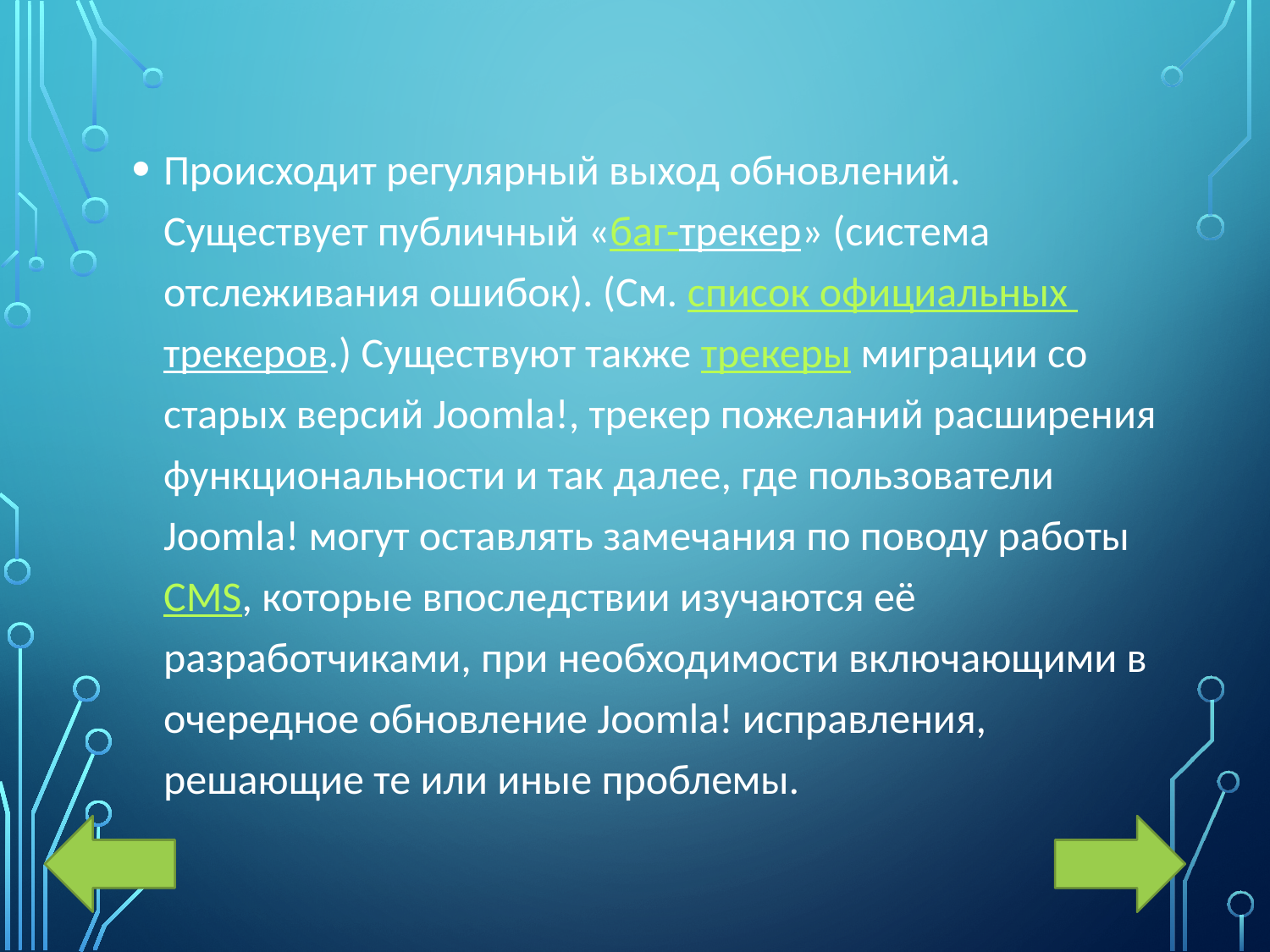

Происходит регулярный выход обновлений. Существует публичный «баг-трекер» (система отслеживания ошибок). (См. список официальных трекеров.) Существуют также трекеры миграции со старых версий Joomla!, трекер пожеланий расширения функциональности и так далее, где пользователи Joomla! могут оставлять замечания по поводу работы CMS, которые впоследствии изучаются её разработчиками, при необходимости включающими в очередное обновление Joomla! исправления, решающие те или иные проблемы.